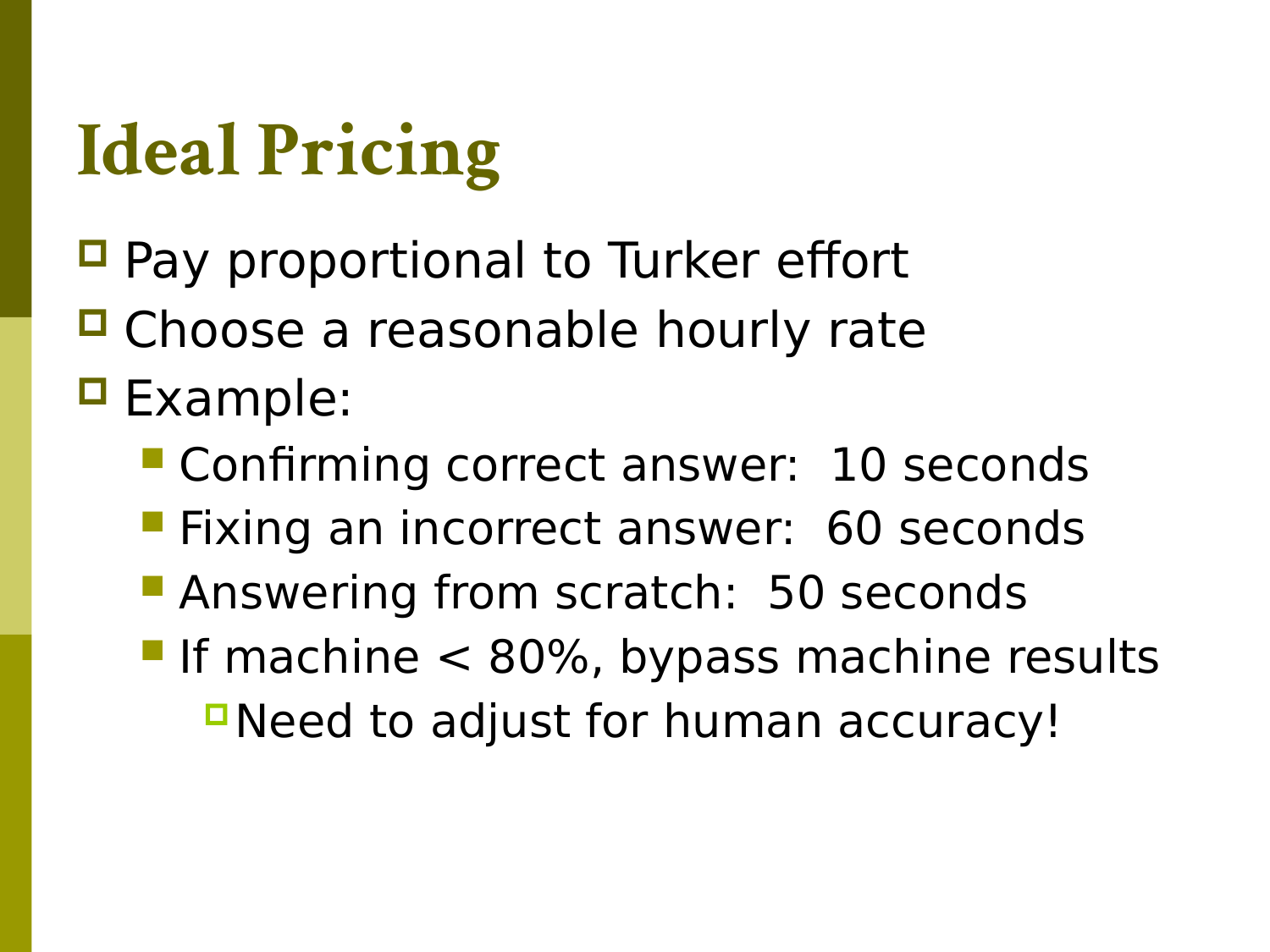

# Ideal Pricing
Pay proportional to Turker effort
Choose a reasonable hourly rate
Example:
Confirming correct answer:  10 seconds
Fixing an incorrect answer:  60 seconds
Answering from scratch:  50 seconds
If machine < 80%, bypass machine results
Need to adjust for human accuracy!